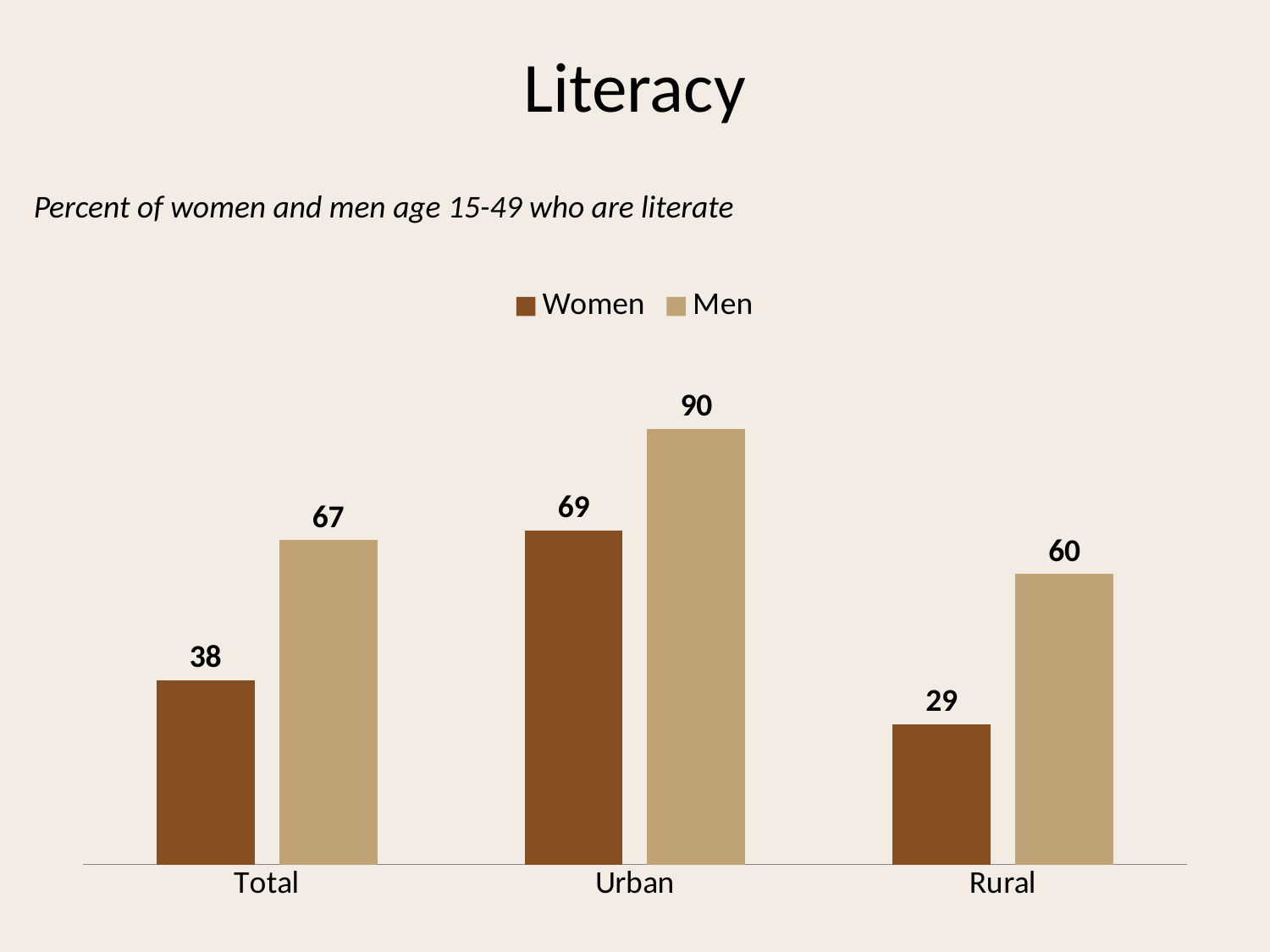

# Literacy
Percent of women and men age 15-49 who are literate

### Chart

| Category | Women | Men |
|---|---|---|
| Total | 38.0 | 67.0 |
| Urban | 69.0 | 90.0 |
| Rural | 29.0 | 60.0 |